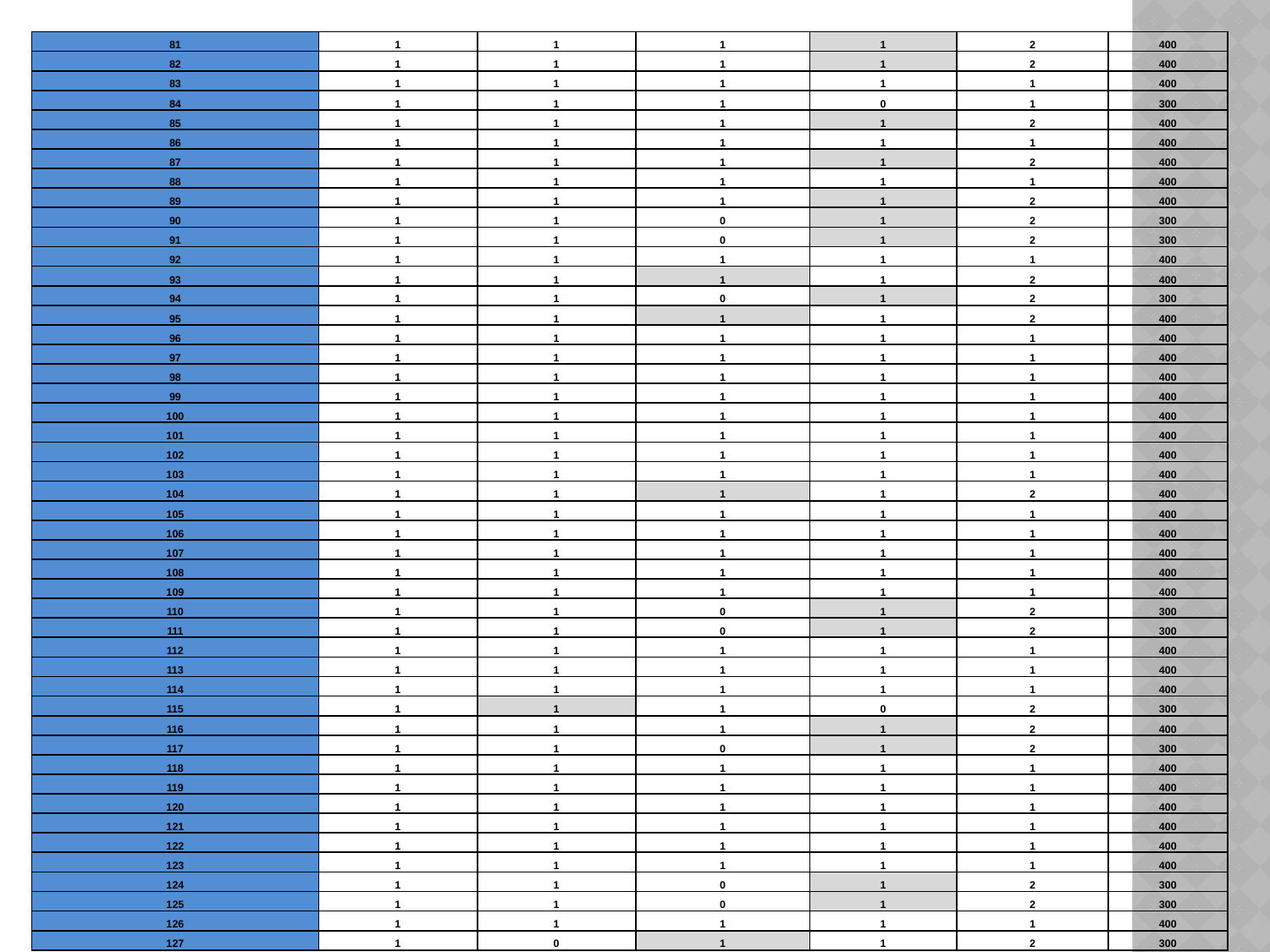

| 81 | 1 | 1 | 1 | 1 | 2 | 400 |
| --- | --- | --- | --- | --- | --- | --- |
| 82 | 1 | 1 | 1 | 1 | 2 | 400 |
| 83 | 1 | 1 | 1 | 1 | 1 | 400 |
| 84 | 1 | 1 | 1 | 0 | 1 | 300 |
| 85 | 1 | 1 | 1 | 1 | 2 | 400 |
| 86 | 1 | 1 | 1 | 1 | 1 | 400 |
| 87 | 1 | 1 | 1 | 1 | 2 | 400 |
| 88 | 1 | 1 | 1 | 1 | 1 | 400 |
| 89 | 1 | 1 | 1 | 1 | 2 | 400 |
| 90 | 1 | 1 | 0 | 1 | 2 | 300 |
| 91 | 1 | 1 | 0 | 1 | 2 | 300 |
| 92 | 1 | 1 | 1 | 1 | 1 | 400 |
| 93 | 1 | 1 | 1 | 1 | 2 | 400 |
| 94 | 1 | 1 | 0 | 1 | 2 | 300 |
| 95 | 1 | 1 | 1 | 1 | 2 | 400 |
| 96 | 1 | 1 | 1 | 1 | 1 | 400 |
| 97 | 1 | 1 | 1 | 1 | 1 | 400 |
| 98 | 1 | 1 | 1 | 1 | 1 | 400 |
| 99 | 1 | 1 | 1 | 1 | 1 | 400 |
| 100 | 1 | 1 | 1 | 1 | 1 | 400 |
| 101 | 1 | 1 | 1 | 1 | 1 | 400 |
| 102 | 1 | 1 | 1 | 1 | 1 | 400 |
| 103 | 1 | 1 | 1 | 1 | 1 | 400 |
| 104 | 1 | 1 | 1 | 1 | 2 | 400 |
| 105 | 1 | 1 | 1 | 1 | 1 | 400 |
| 106 | 1 | 1 | 1 | 1 | 1 | 400 |
| 107 | 1 | 1 | 1 | 1 | 1 | 400 |
| 108 | 1 | 1 | 1 | 1 | 1 | 400 |
| 109 | 1 | 1 | 1 | 1 | 1 | 400 |
| 110 | 1 | 1 | 0 | 1 | 2 | 300 |
| 111 | 1 | 1 | 0 | 1 | 2 | 300 |
| 112 | 1 | 1 | 1 | 1 | 1 | 400 |
| 113 | 1 | 1 | 1 | 1 | 1 | 400 |
| 114 | 1 | 1 | 1 | 1 | 1 | 400 |
| 115 | 1 | 1 | 1 | 0 | 2 | 300 |
| 116 | 1 | 1 | 1 | 1 | 2 | 400 |
| 117 | 1 | 1 | 0 | 1 | 2 | 300 |
| 118 | 1 | 1 | 1 | 1 | 1 | 400 |
| 119 | 1 | 1 | 1 | 1 | 1 | 400 |
| 120 | 1 | 1 | 1 | 1 | 1 | 400 |
| 121 | 1 | 1 | 1 | 1 | 1 | 400 |
| 122 | 1 | 1 | 1 | 1 | 1 | 400 |
| 123 | 1 | 1 | 1 | 1 | 1 | 400 |
| 124 | 1 | 1 | 0 | 1 | 2 | 300 |
| 125 | 1 | 1 | 0 | 1 | 2 | 300 |
| 126 | 1 | 1 | 1 | 1 | 1 | 400 |
| 127 | 1 | 0 | 1 | 1 | 2 | 300 |
#